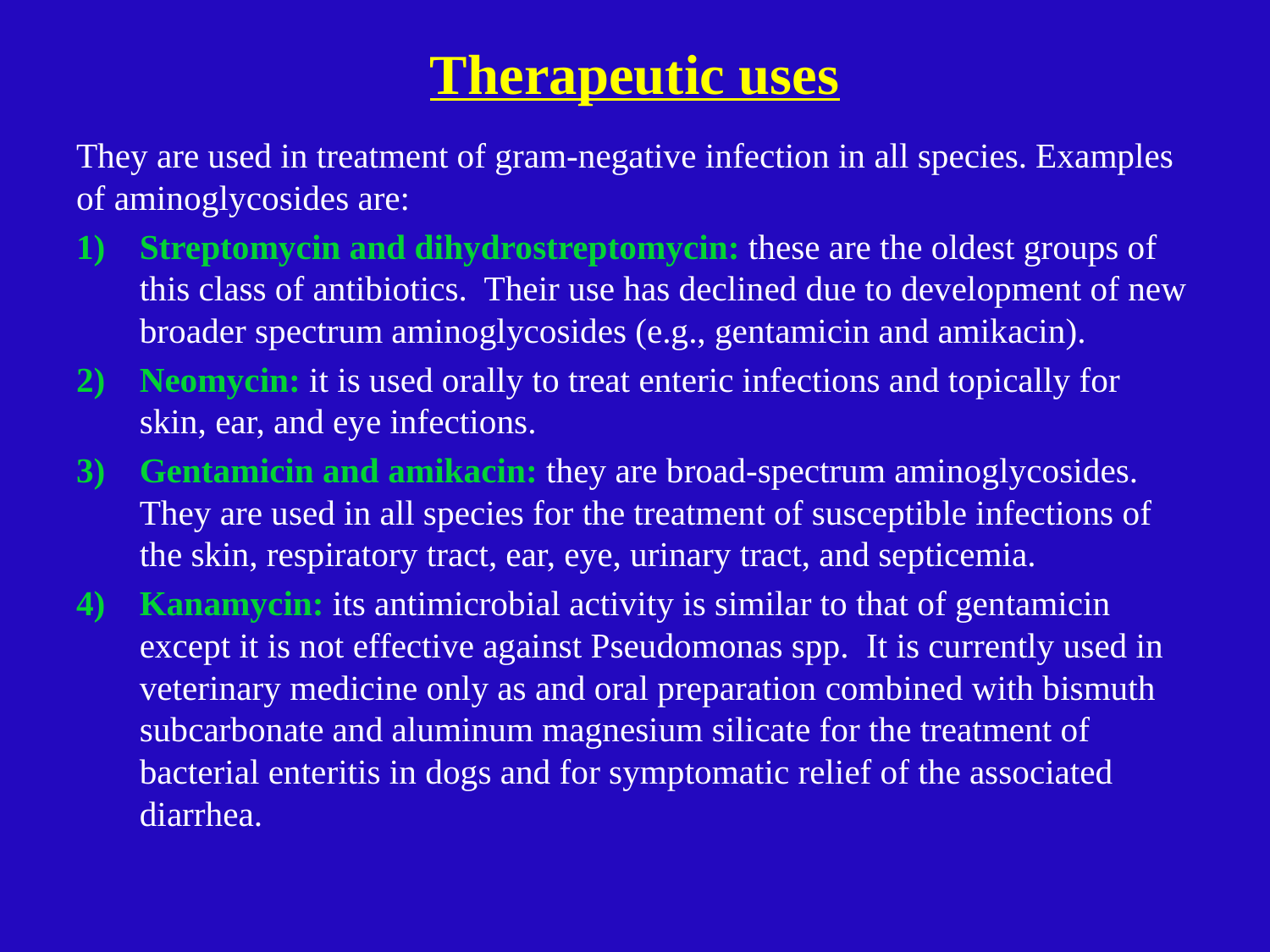

# Therapeutic uses
They are used in treatment of gram-negative infection in all species. Examples of aminoglycosides are:
Streptomycin and dihydrostreptomycin: these are the oldest groups of this class of antibiotics.  Their use has declined due to development of new broader spectrum aminoglycosides (e.g., gentamicin and amikacin).
Neomycin: it is used orally to treat enteric infections and topically for skin, ear, and eye infections.
Gentamicin and amikacin: they are broad-spectrum aminoglycosides.  They are used in all species for the treatment of susceptible infections of the skin, respiratory tract, ear, eye, urinary tract, and septicemia.
Kanamycin: its antimicrobial activity is similar to that of gentamicin except it is not effective against Pseudomonas spp.  It is currently used in veterinary medicine only as and oral preparation combined with bismuth subcarbonate and aluminum magnesium silicate for the treatment of bacterial enteritis in dogs and for symptomatic relief of the associated diarrhea.